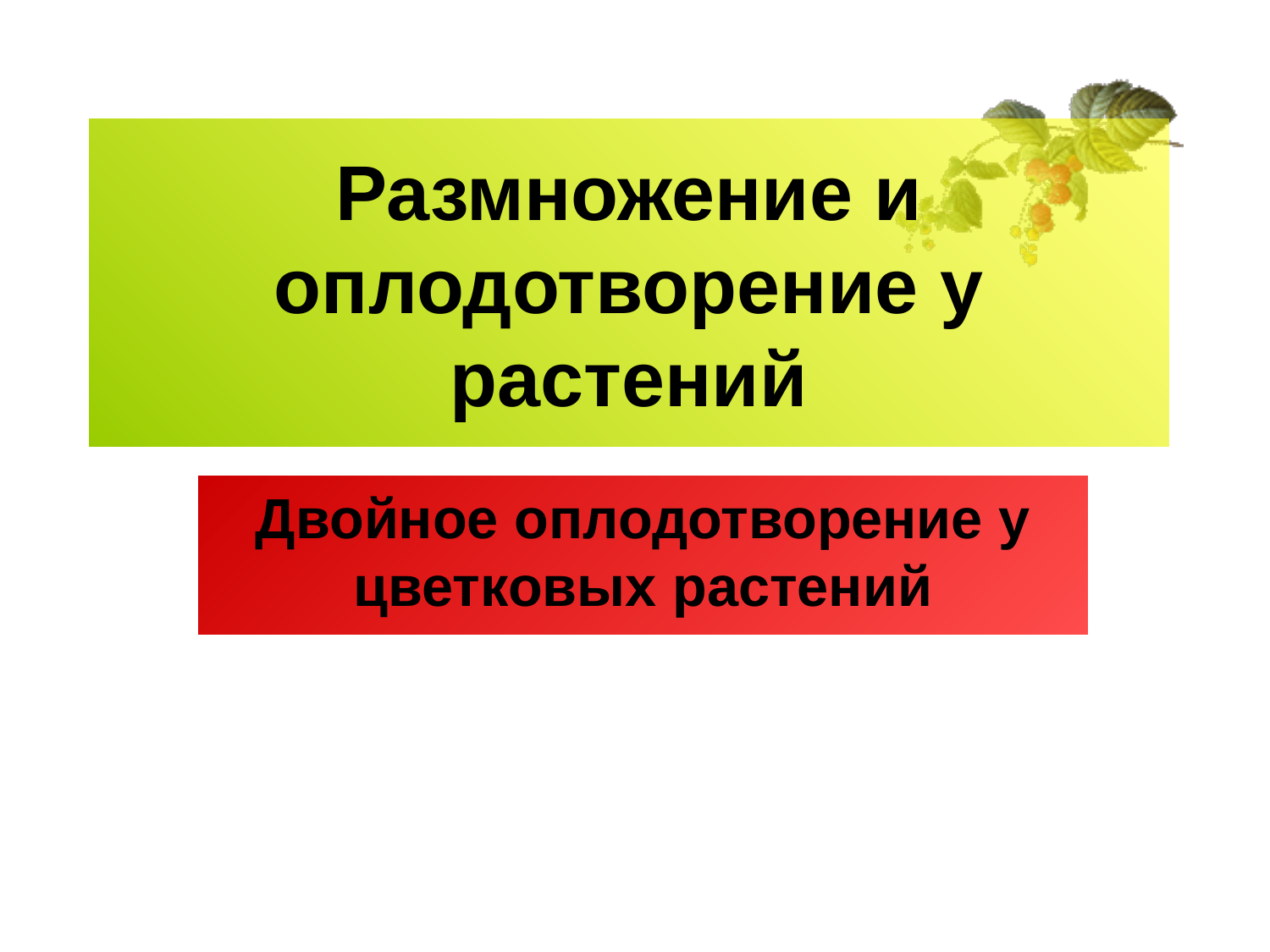

# Размножение и оплодотворение у растений
Двойное оплодотворение у цветковых растений